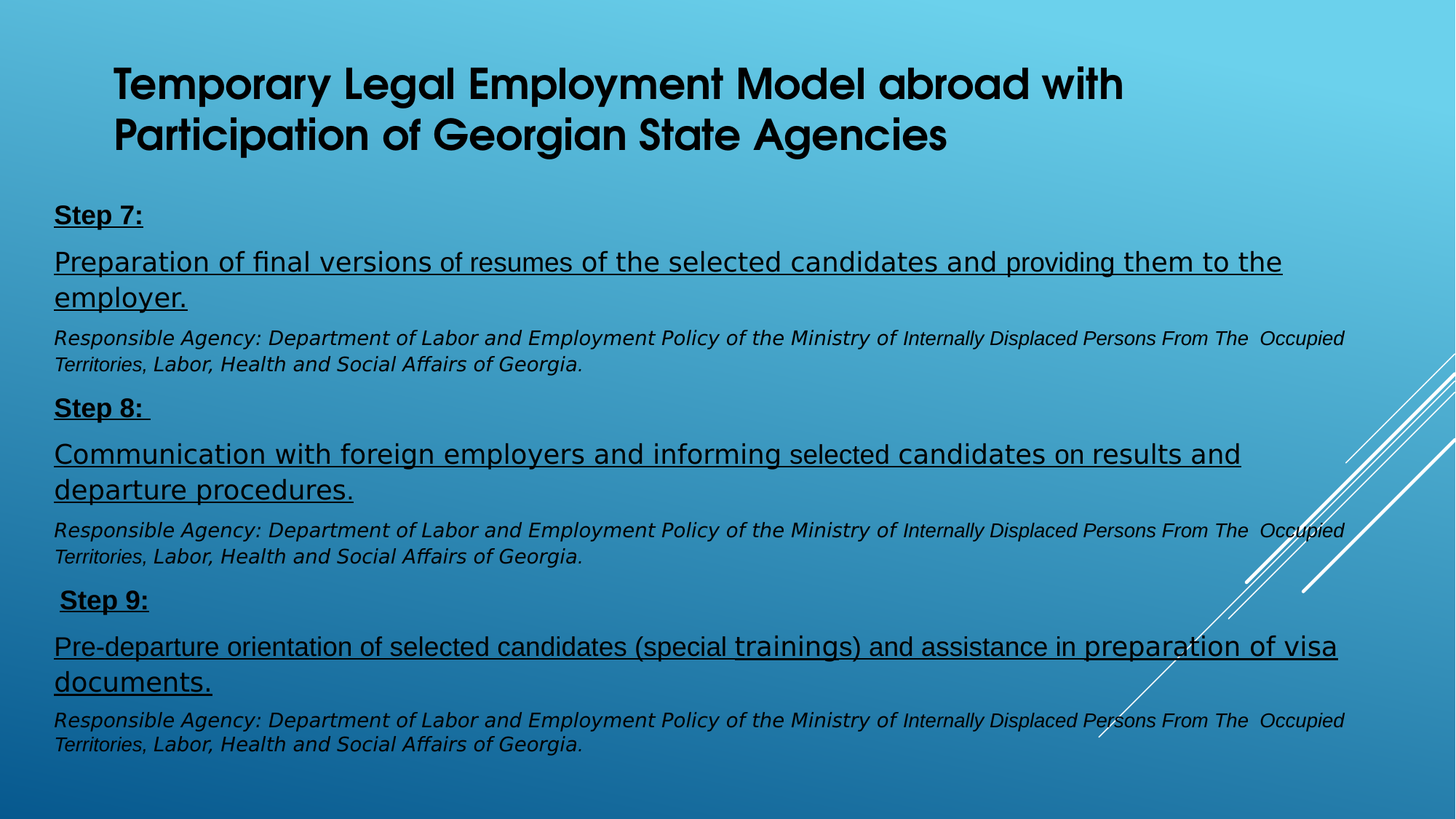

Temporary Legal Employment Model abroad with Participation of Georgian State Agencies

Step 7:
Preparation of final versions of resumes of the selected candidates and providing them to the employer.
Responsible Agency: Department of Labor and Employment Policy of the Ministry of Internally Displaced Persons From The  Occupied Territories, Labor, Health and Social Affairs of Georgia.
Step 8:
Communication with foreign employers and informing selected candidates on results and departure procedures.
Responsible Agency: Department of Labor and Employment Policy of the Ministry of Internally Displaced Persons From The  Occupied Territories, Labor, Health and Social Affairs of Georgia.
 Step 9:
Pre-departure orientation of selected candidates (special trainings) and assistance in preparation of visa documents.
Responsible Agency: Department of Labor and Employment Policy of the Ministry of Internally Displaced Persons From The  Occupied Territories, Labor, Health and Social Affairs of Georgia.